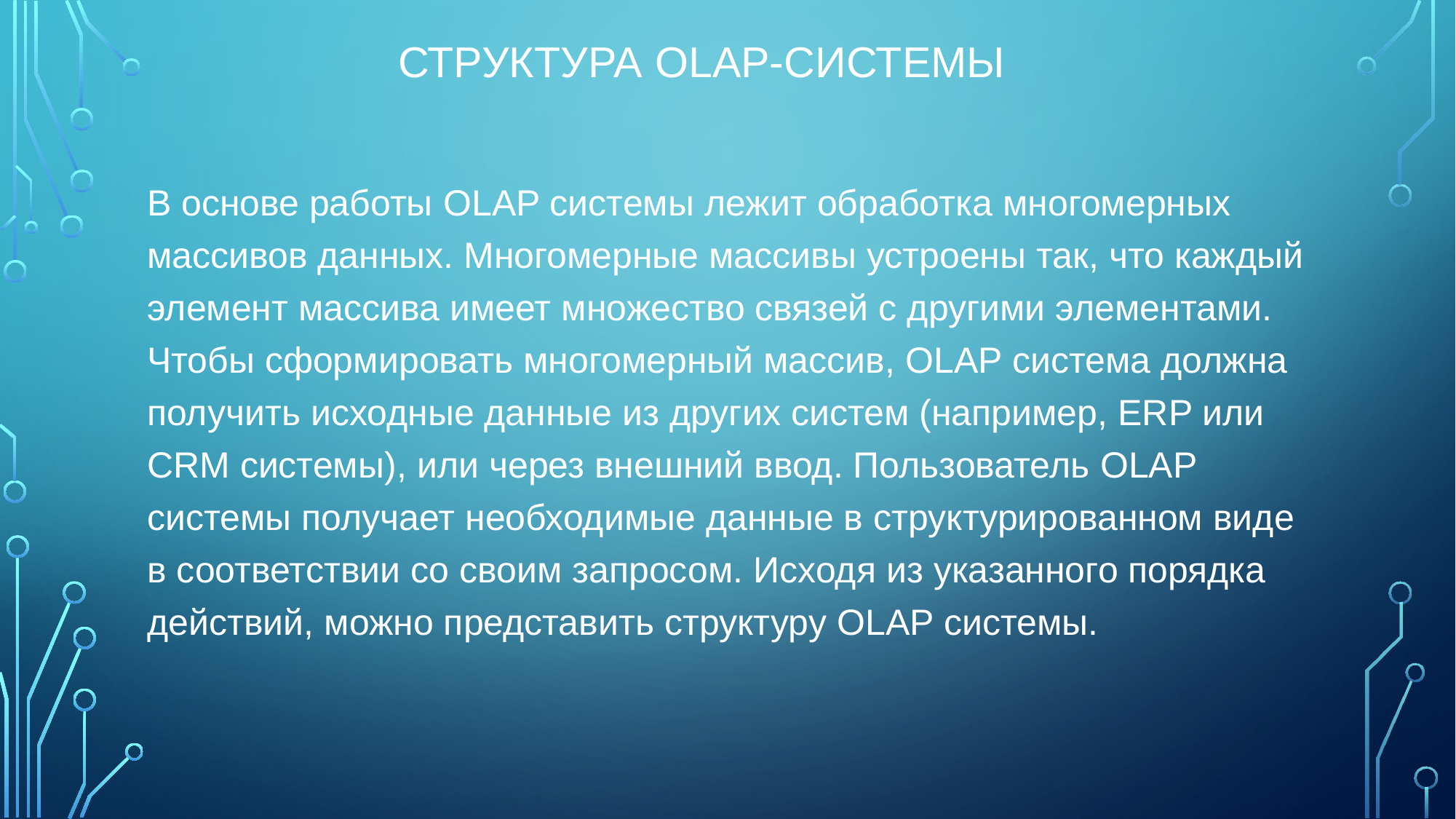

# Структура olap-системы
В основе работы OLAP системы лежит обработка многомерных массивов данных. Многомерные массивы устроены так, что каждый элемент массива имеет множество связей с другими элементами. Чтобы сформировать многомерный массив, OLAP система должна получить исходные данные из других систем (например, ERP или CRM системы), или через внешний ввод. Пользователь OLAP системы получает необходимые данные в структурированном виде в соответствии со своим запросом. Исходя из указанного порядка действий, можно представить структуру OLAP системы.